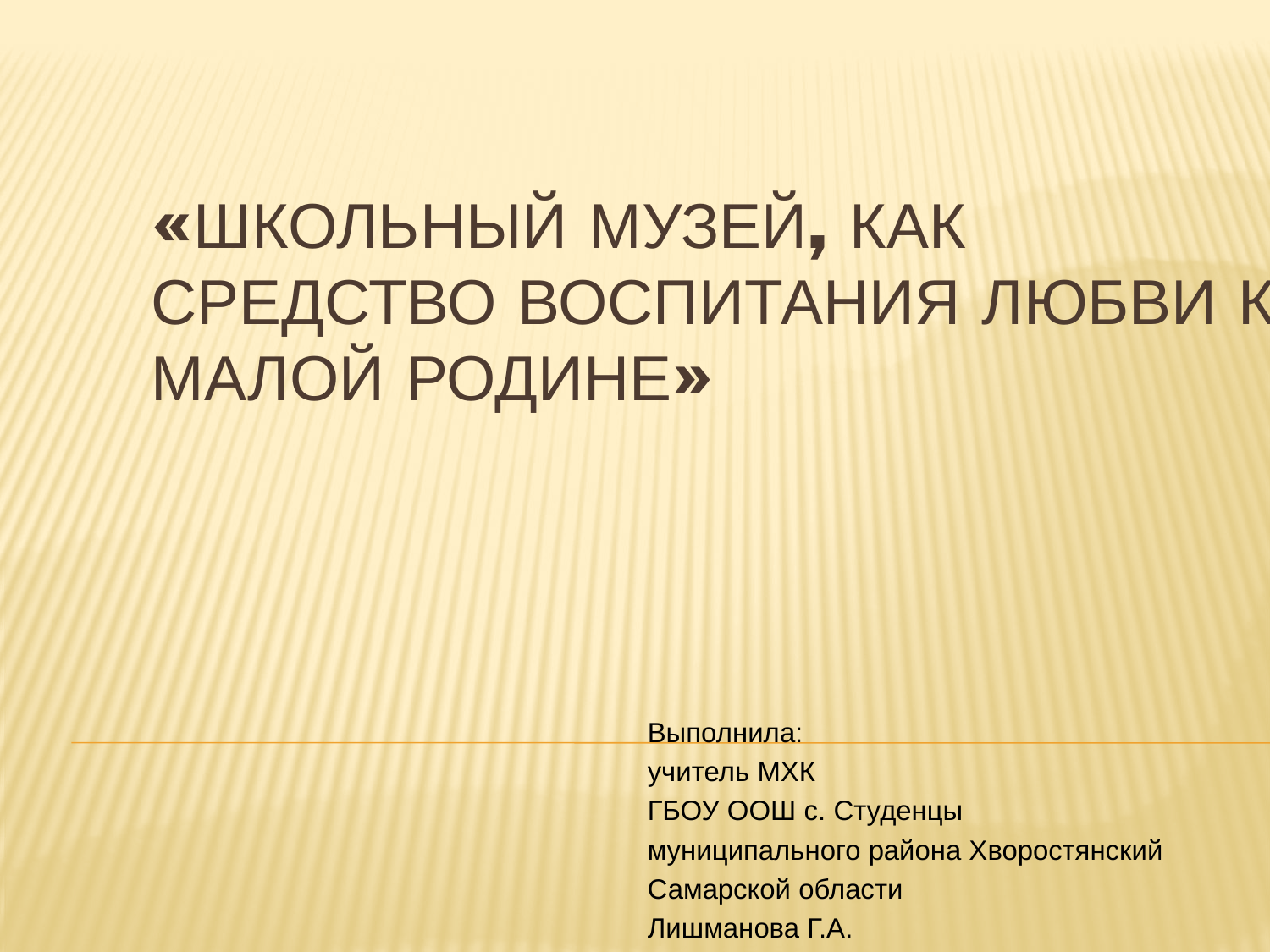

# «Школьный музей, как средство воспитания любви к малой Родине»
Выполнила:
учитель МХК
ГБОУ ООШ с. Студенцы
муниципального района Хворостянский
Самарской области
Лишманова Г.А.